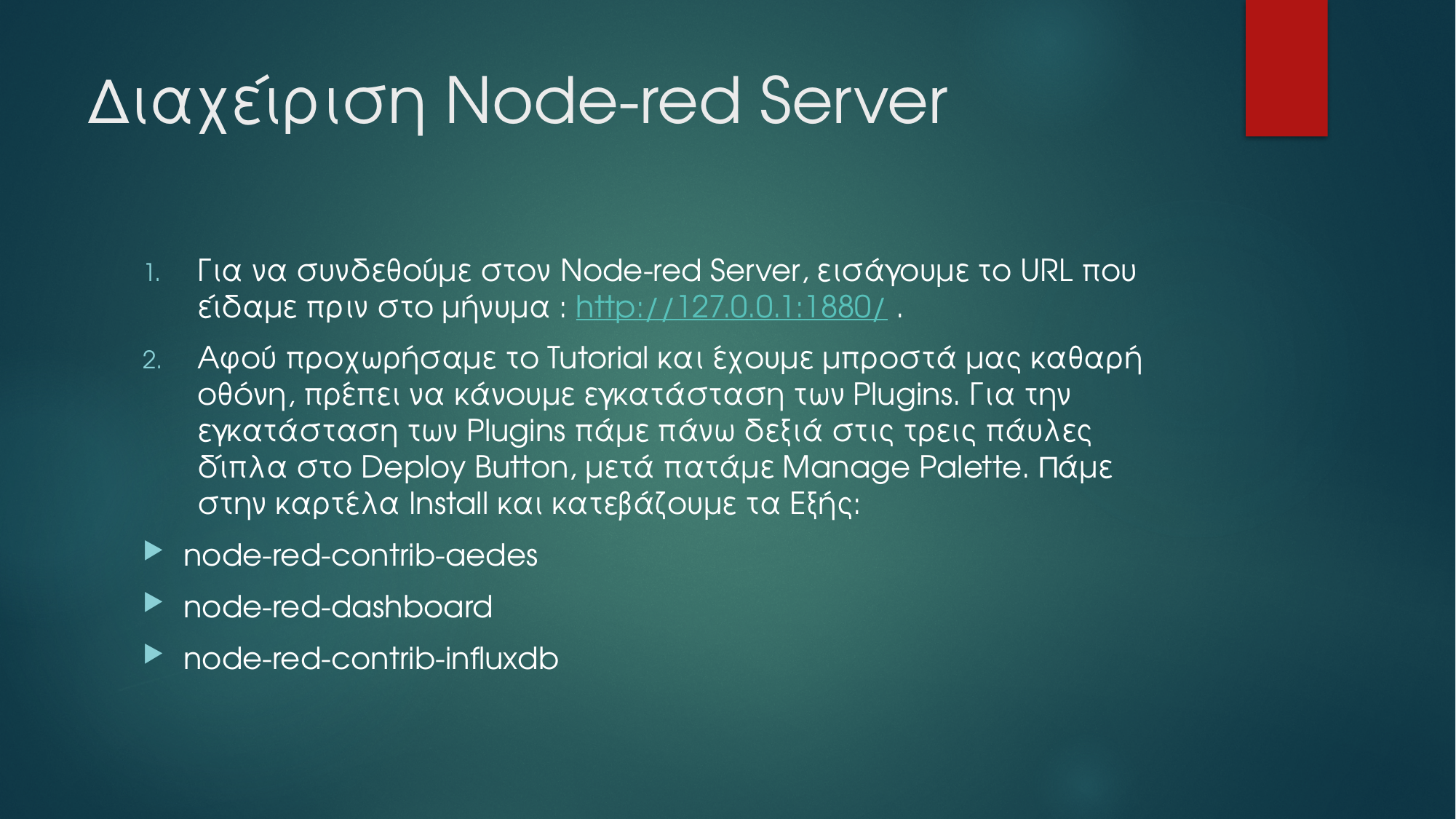

# Διαχείριση Node-red Server
Για να συνδεθούμε στον Node-red Server, εισάγουμε το URL που είδαμε πριν στο μήνυμα : http://127.0.0.1:1880/ .
Αφού προχωρήσαμε το Tutorial και έχουμε μπροστά μας καθαρή οθόνη, πρέπει να κάνουμε εγκατάσταση των Plugins. Για την εγκατάσταση των Plugins πάμε πάνω δεξιά στις τρεις πάυλες δίπλα στο Deploy Button, μετά πατάμε Manage Palette. Πάμε στην καρτέλα Install και κατεβάζουμε τα Εξής:
node-red-contrib-aedes
node-red-dashboard
node-red-contrib-influxdb